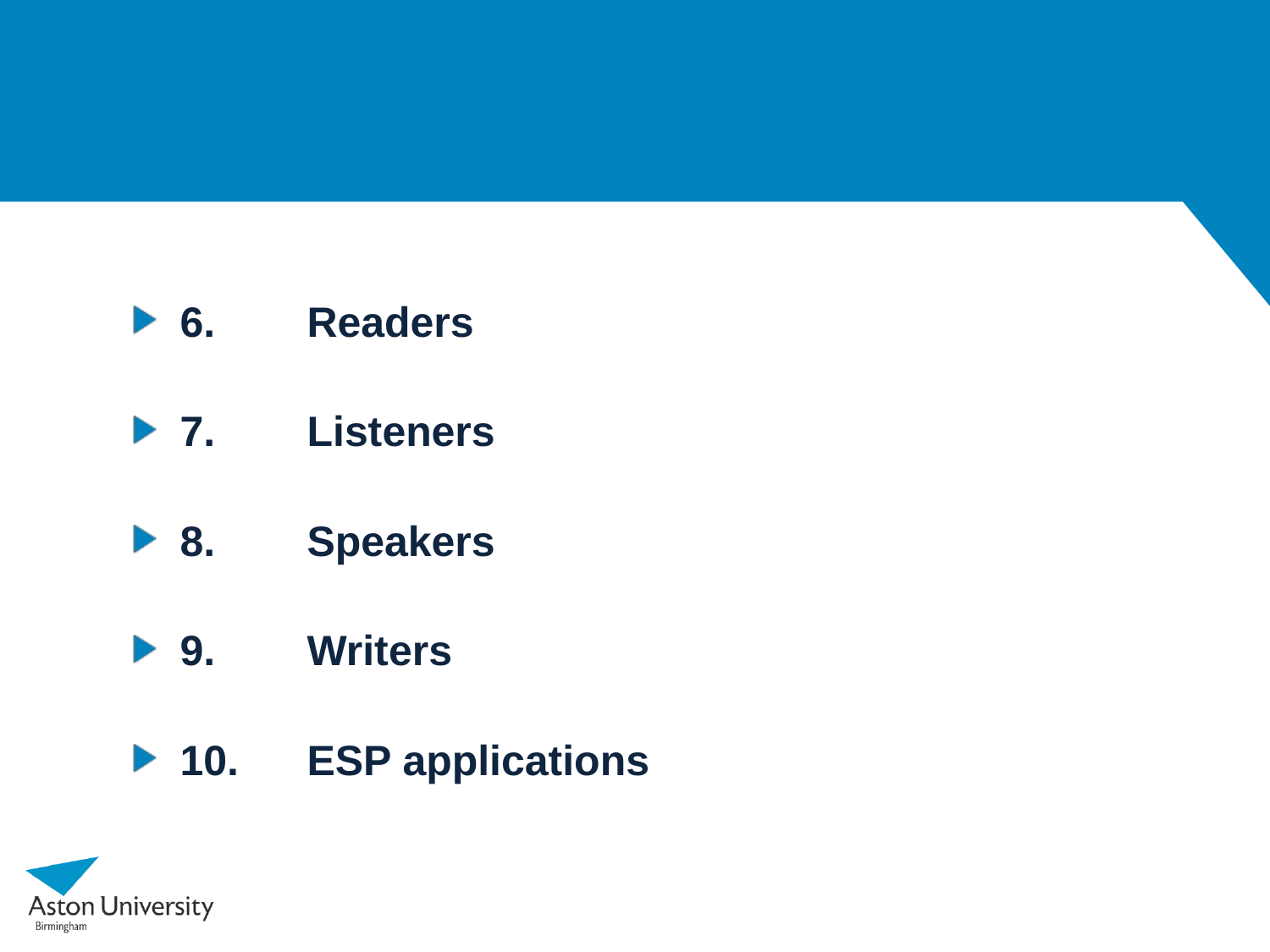

#
6.	Readers

7.	Listeners

8.	Speakers

9.	Writers

10.	ESP applications